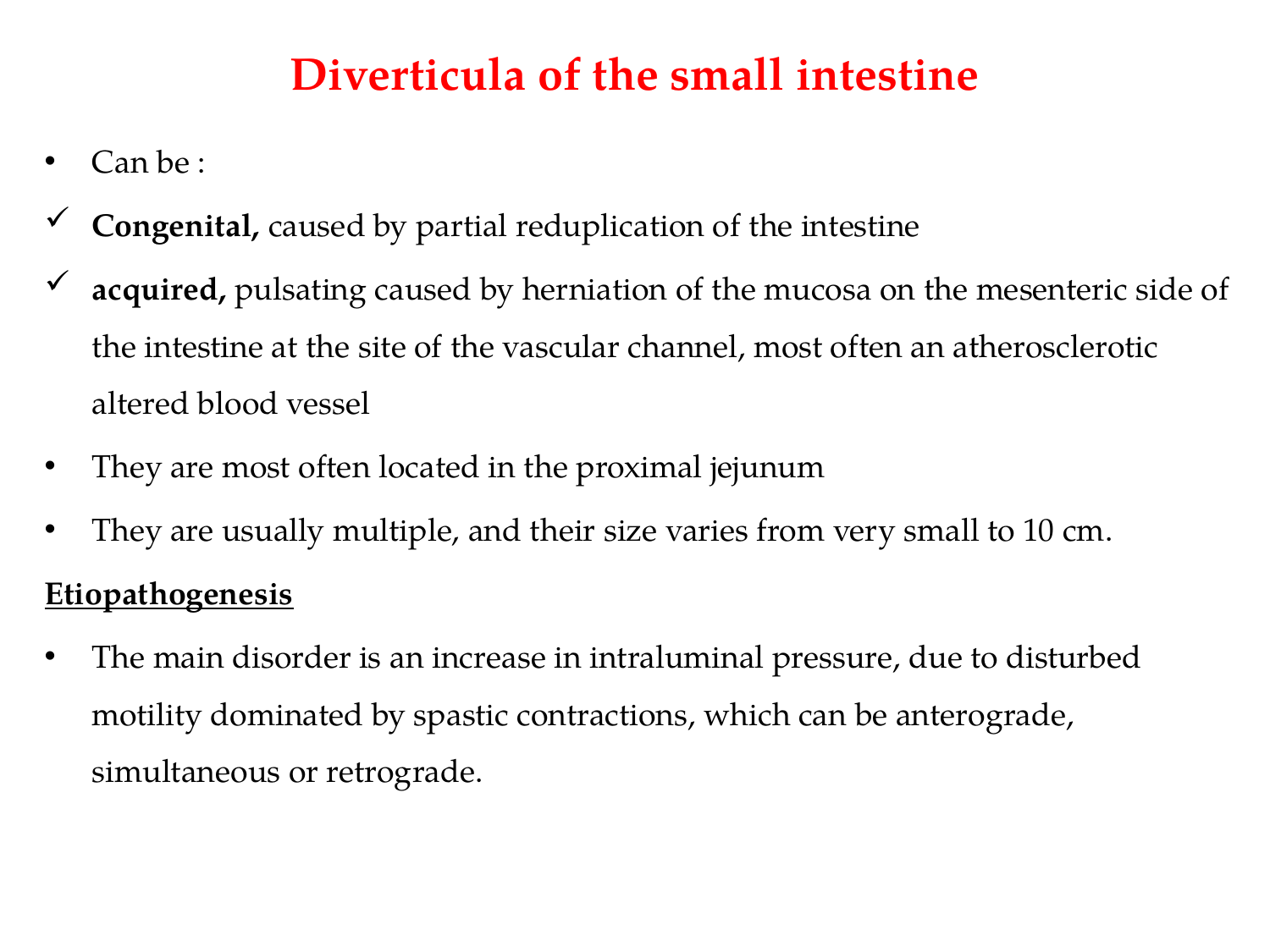

# Diverticula of the small intestine
Can be :
Congenital, caused by partial reduplication of the intestine
acquired, pulsating caused by herniation of the mucosa on the mesenteric side of the intestine at the site of the vascular channel, most often an atherosclerotic altered blood vessel
They are most often located in the proximal jejunum
They are usually multiple, and their size varies from very small to 10 cm.
Etiopathogenesis
The main disorder is an increase in intraluminal pressure, due to disturbed motility dominated by spastic contractions, which can be anterograde, simultaneous or retrograde.